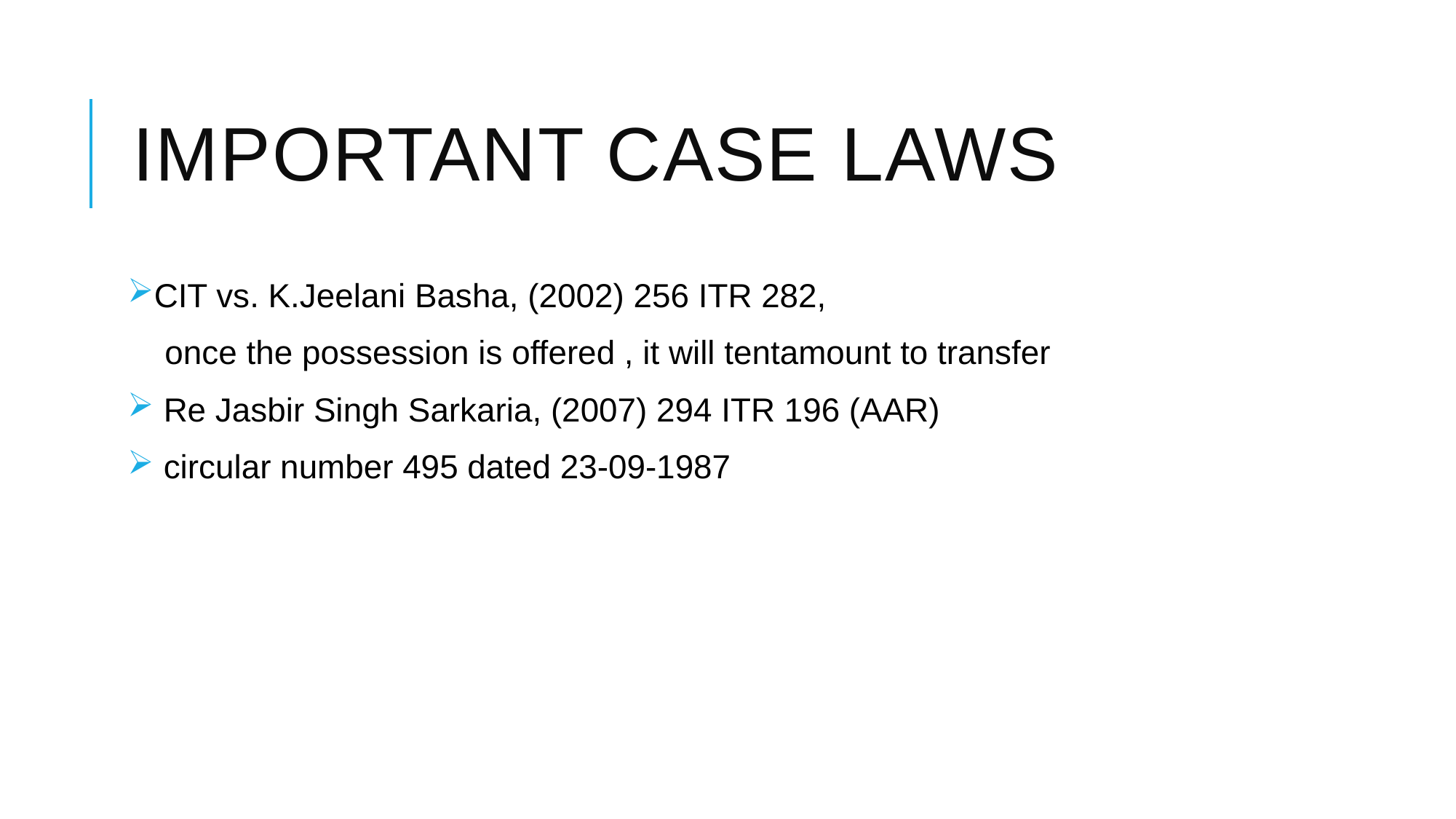

# Important case laws
CIT vs. K.Jeelani Basha, (2002) 256 ITR 282,
    once the possession is offered , it will tentamount to transfer
 Re Jasbir Singh Sarkaria, (2007) 294 ITR 196 (AAR)
 circular number 495 dated 23-09-1987